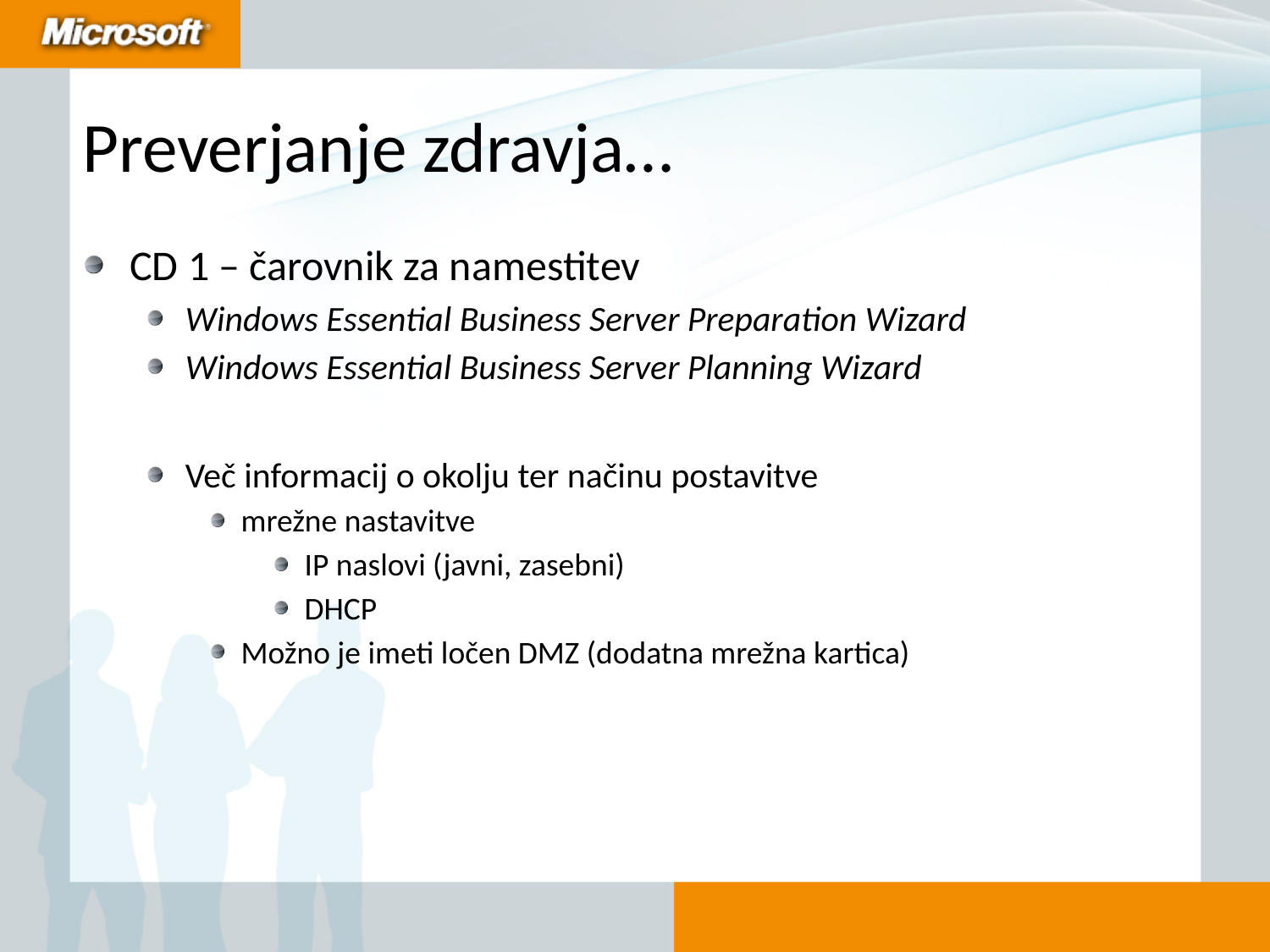

# Preverjanje zdravja…
CD 1 – čarovnik za namestitev
Windows Essential Business Server Preparation Wizard
Windows Essential Business Server Planning Wizard

Več informacij o okolju ter načinu postavitve
mrežne nastavitve
IP naslovi (javni, zasebni)
DHCP
Možno je imeti ločen DMZ (dodatna mrežna kartica)